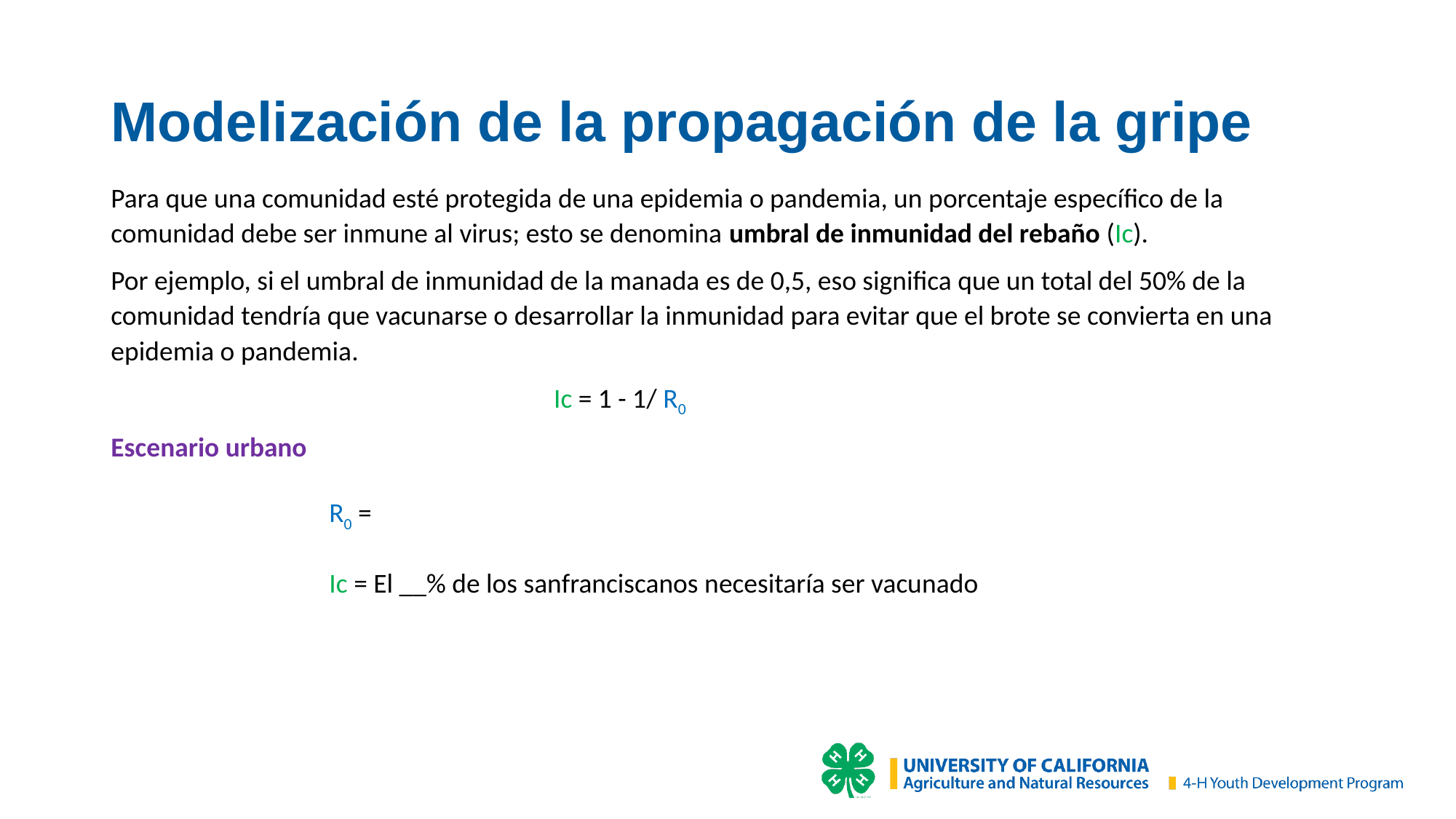

# Modelización de la propagación de la gripe
Para que una comunidad esté protegida de una epidemia o pandemia, un porcentaje específico de la comunidad debe ser inmune al virus; esto se denomina umbral de inmunidad del rebaño (Ic).
Por ejemplo, si el umbral de inmunidad de la manada es de 0,5, eso significa que un total del 50% de la comunidad tendría que vacunarse o desarrollar la inmunidad para evitar que el brote se convierta en una epidemia o pandemia.
				 Ic = 1 - 1/ R0
Escenario urbano

		R0 =

		Ic = El __% de los sanfranciscanos necesitaría ser vacunado